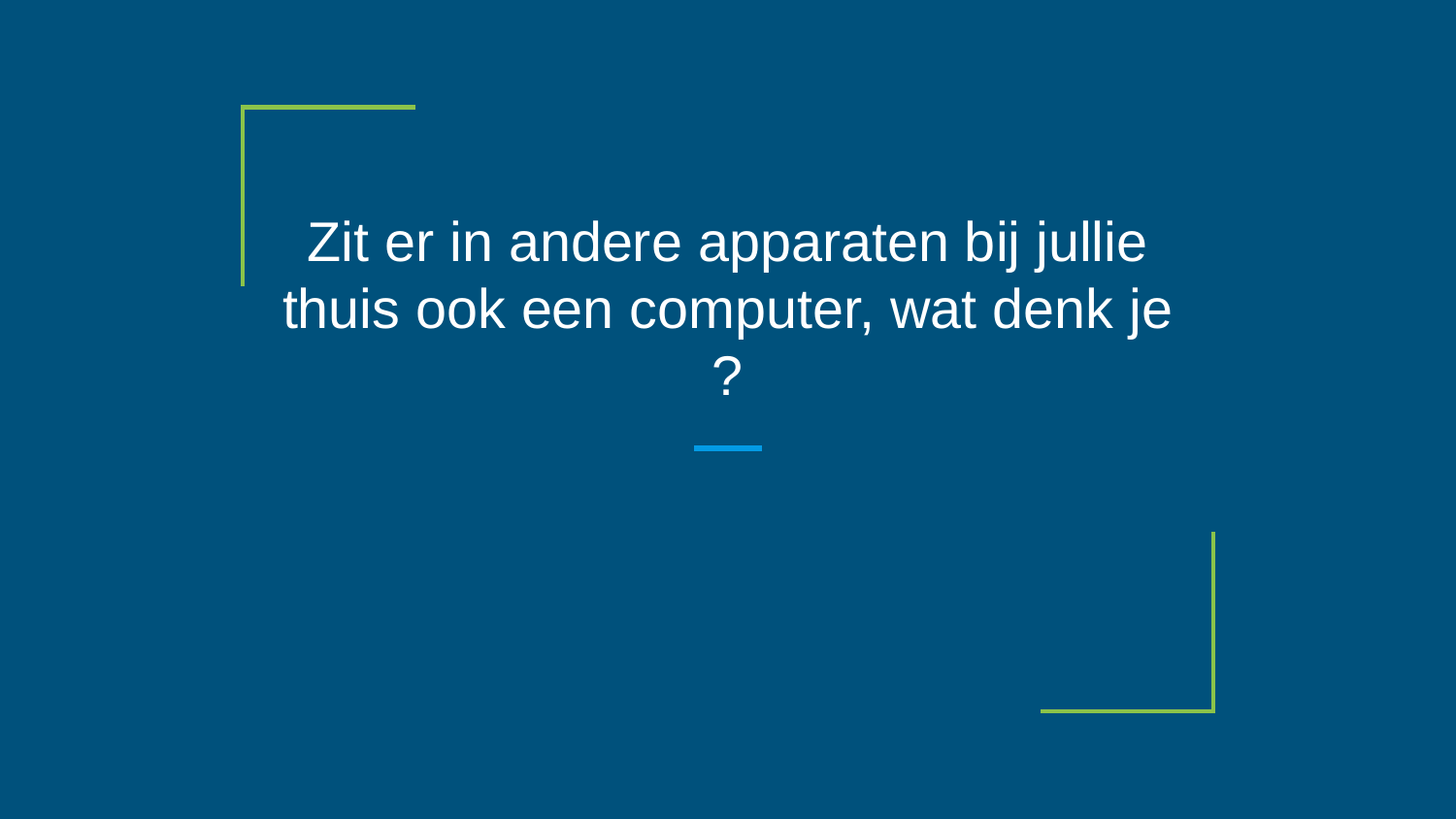

# Zit er in andere apparaten bij jullie thuis ook een computer, wat denk je ?